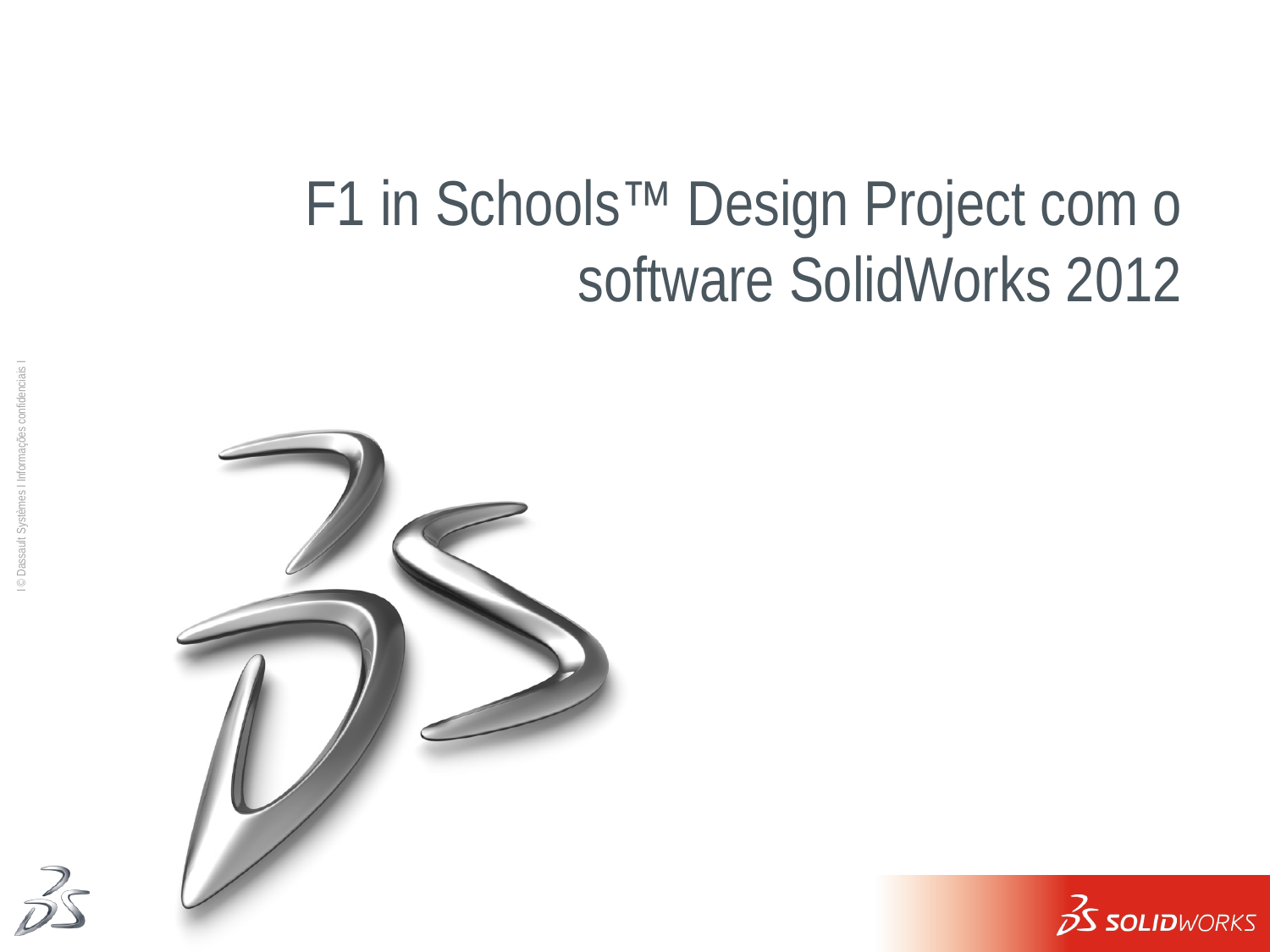

# F1 in Schools™ Design Project com o software SolidWorks 2012